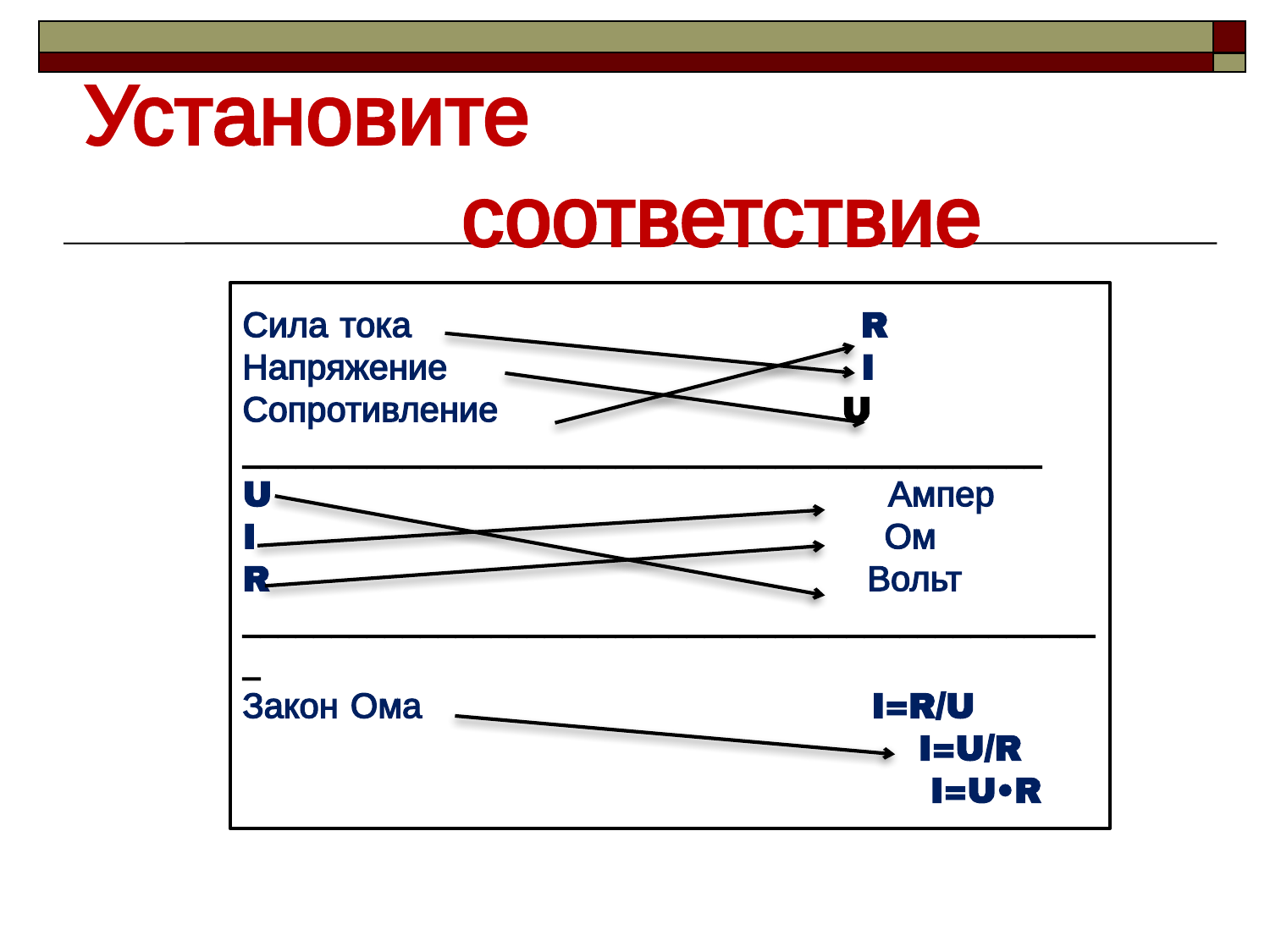

Установите
              соответствие
Сила тока                                      R
Напряжение                                   I
Сопротивление                             U
_____________________________________________
U                                                    Ампер
I                                                     Ом
R	                                          Вольт
_________________________________________________
Закон Ома                                      I=R/U
                                                         I=U/R
                                                          I=U•R